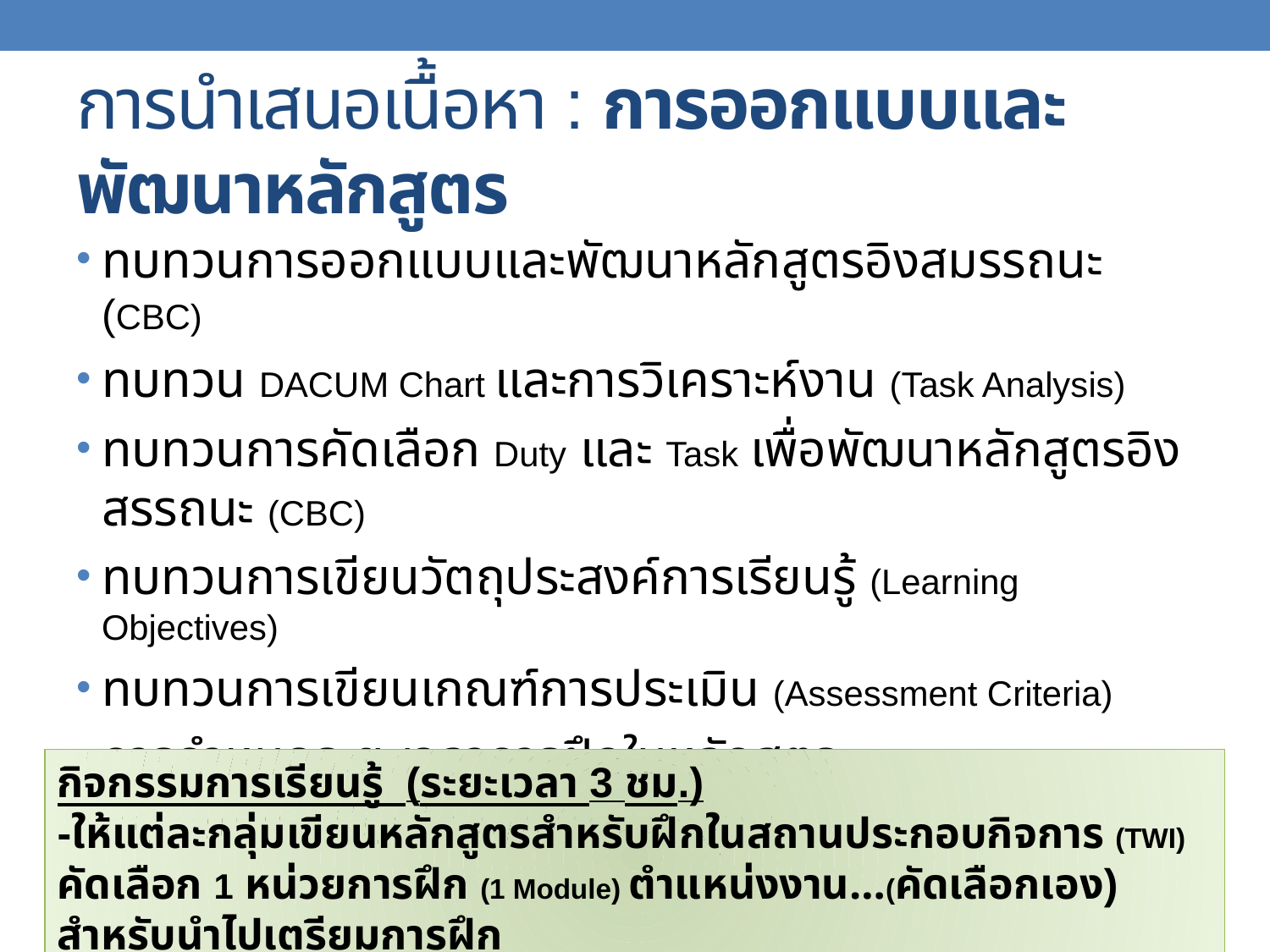

# การนำเสนอเนื้อหา : การออกแบบและพัฒนาหลักสูตร
ทบทวนการออกแบบและพัฒนาหลักสูตรอิงสมรรถนะ (CBC)
ทบทวน DACUM Chart และการวิเคราะห์งาน (Task Analysis)
ทบทวนการคัดเลือก Duty และ Task เพื่อพัฒนาหลักสูตรอิงสรรถนะ (CBC)
ทบทวนการเขียนวัตถุประสงค์การเรียนรู้ (Learning Objectives)
ทบทวนการเขียนเกณฑ์การประเมิน (Assessment Criteria)
การกำหนดระยะเวลาการฝึกในหลักสูตร
ทบทวนการเขียนโครงสร้างหลักสูตร
กิจกรรมการเรียนรู้  (ระยะเวลา 3 ชม.)
-ให้แต่ละกลุ่มเขียนหลักสูตรสำหรับฝึกในสถานประกอบกิจการ (TWI) คัดเลือก 1 หน่วยการฝึก (1 Module) ตำแหน่งงาน…(คัดเลือกเอง) สำหรับนำไปเตรียมการฝึก